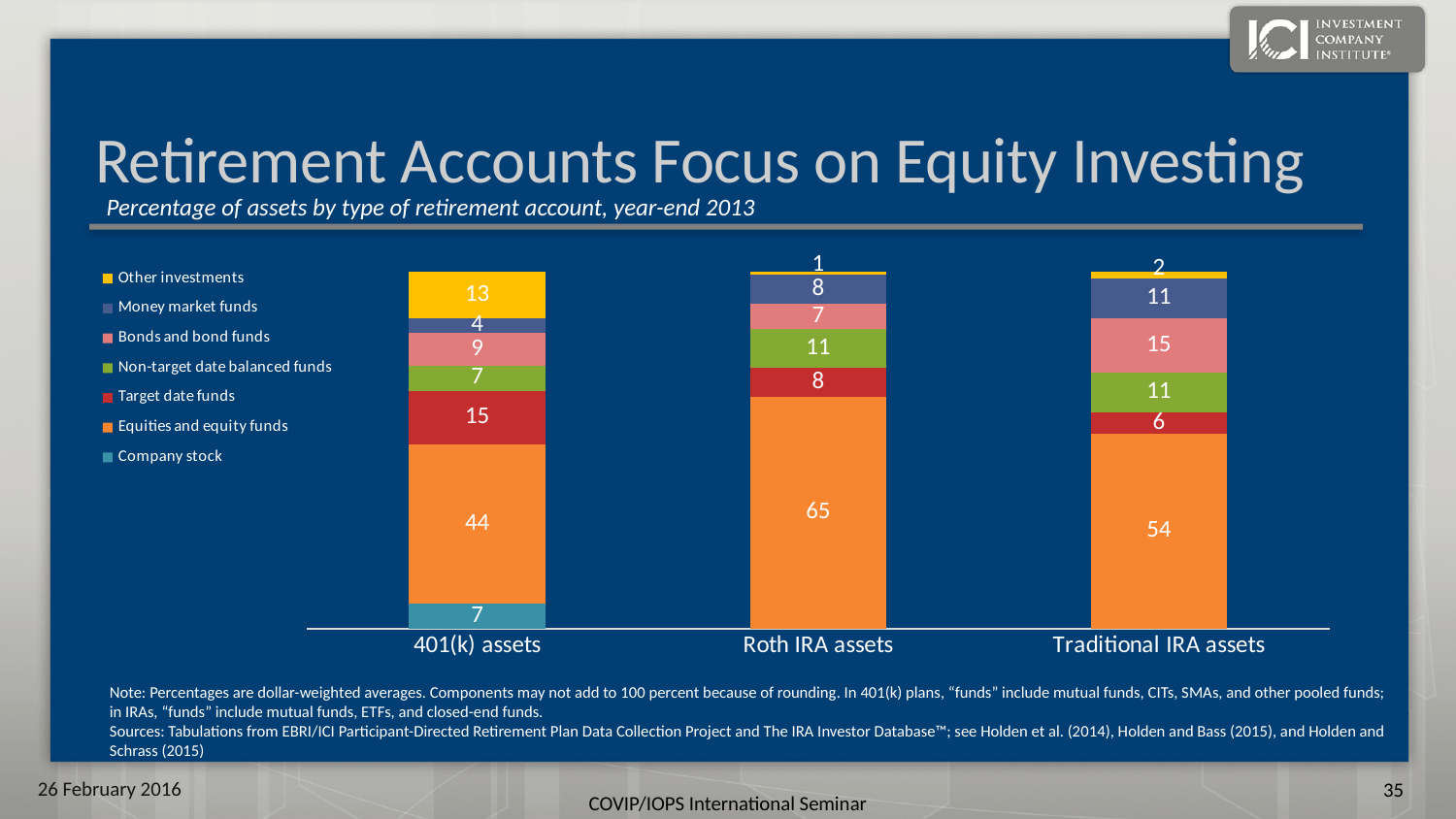

# Retirement Accounts Focus on Equity Investing
Percentage of assets by type of retirement account, year-end 2013

### Chart

| Category | Company stock | Equities and equity funds | Target date funds | Non-target date balanced funds | Bonds and bond funds | Money market funds | Other investments |
|---|---|---|---|---|---|---|---|
| 401(k) assets | 7.0 | 44.0 | 15.0 | 7.0 | 9.0 | 4.0 | 13.0 |
| Roth IRA assets | 0.0 | 65.0 | 8.0 | 11.0 | 7.0 | 8.0 | 1.0 |
| Traditional IRA assets | 0.0 | 54.0 | 6.0 | 11.0 | 15.0 | 11.0 | 2.0 |
Note: Percentages are dollar-weighted averages. Components may not add to 100 percent because of rounding. In 401(k) plans, “funds” include mutual funds, CITs, SMAs, and other pooled funds; in IRAs, “funds” include mutual funds, ETFs, and closed-end funds.
Sources: Tabulations from EBRI/ICI Participant-Directed Retirement Plan Data Collection Project and The IRA Investor Database™; see Holden et al. (2014), Holden and Bass (2015), and Holden and Schrass (2015)
26 February 2016
35
COVIP/IOPS International Seminar